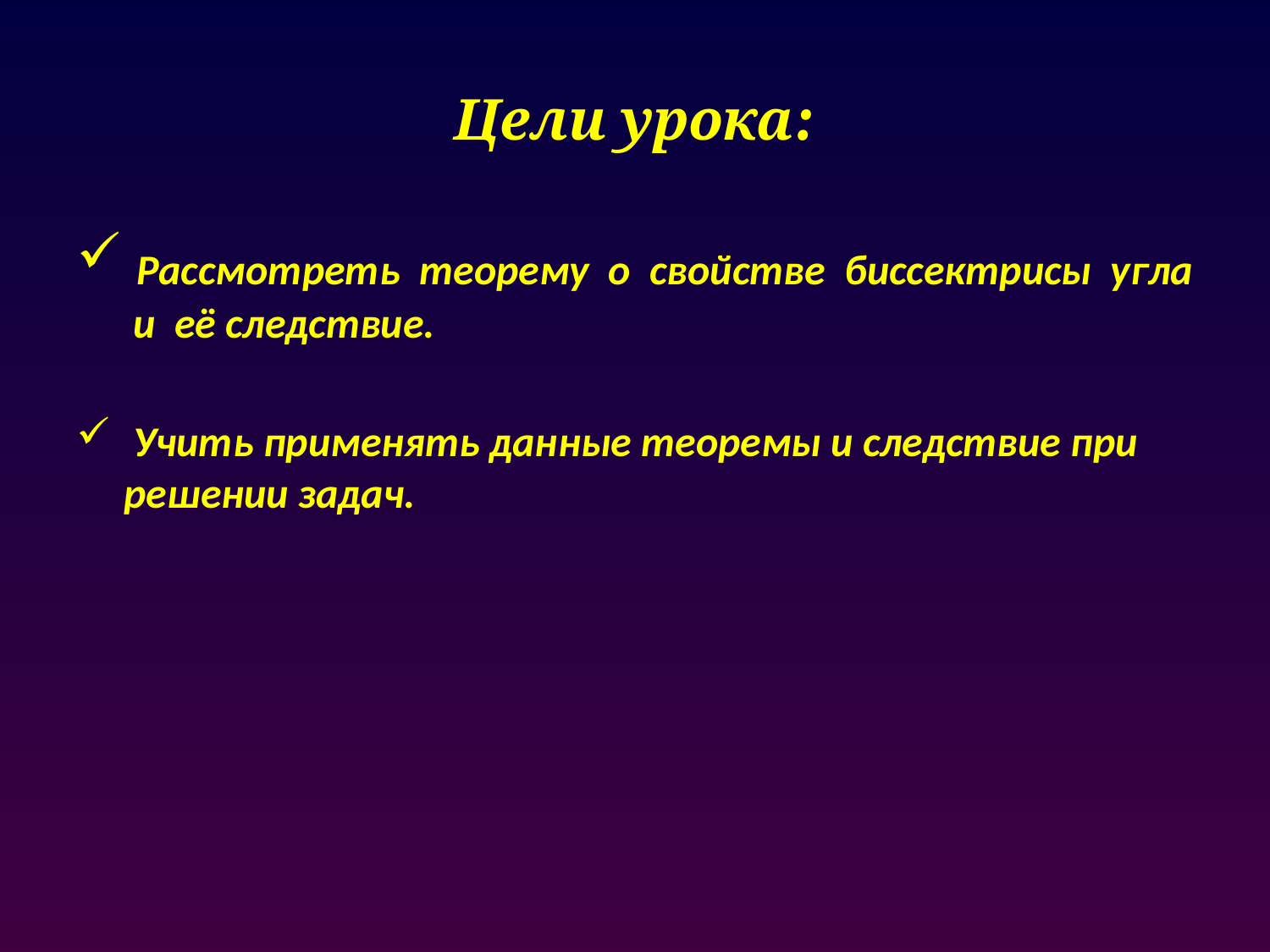

# Цели урока:
 Рассмотреть  теорему  о  свойстве  биссектрисы  угла  и  её следствие.

 Учить применять данные теоремы и следствие при решении задач.